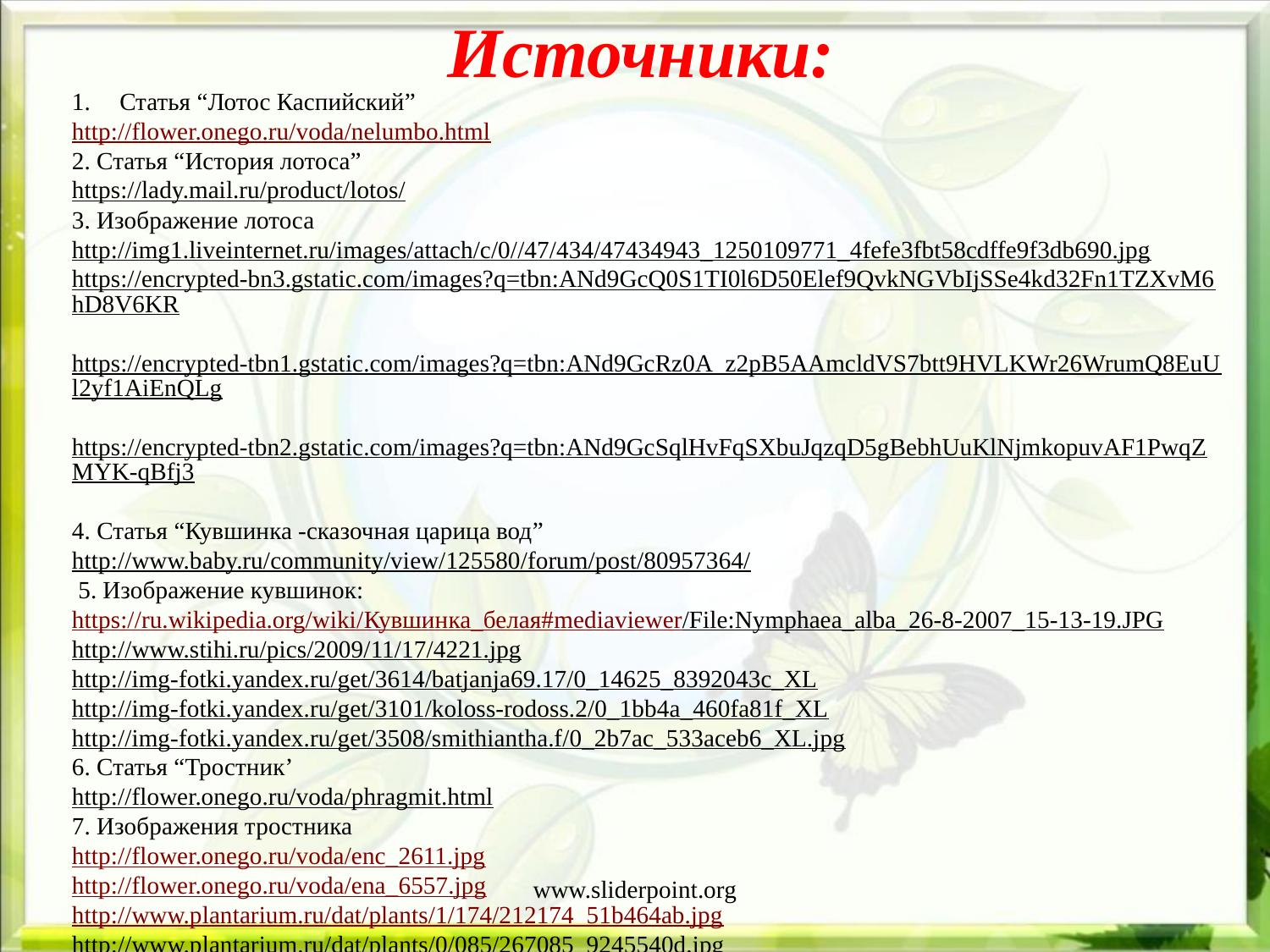

# Источники:
Статья “Лотос Каспийский”
http://flower.onego.ru/voda/nelumbo.html
2. Статья “История лотоса”
https://lady.mail.ru/product/lotos/
3. Изображение лотоса
http://img1.liveinternet.ru/images/attach/c/0//47/434/47434943_1250109771_4fefe3fbt58cdffe9f3db690.jpg
https://encrypted-bn3.gstatic.com/images?q=tbn:ANd9GcQ0S1TI0l6D50Elef9QvkNGVbIjSSe4kd32Fn1TZXvM6hD8V6KR
https://encrypted-tbn1.gstatic.com/images?q=tbn:ANd9GcRz0A_z2pB5AAmcldVS7btt9HVLKWr26WrumQ8EuUl2yf1AiEnQLg
https://encrypted-tbn2.gstatic.com/images?q=tbn:ANd9GcSqlHvFqSXbuJqzqD5gBebhUuKlNjmkopuvAF1PwqZMYK-qBfj3
4. Статья “Кувшинка -сказочная царица вод”
http://www.baby.ru/community/view/125580/forum/post/80957364/
 5. Изображение кувшинок:
https://ru.wikipedia.org/wiki/Кувшинка_белая#mediaviewer/File:Nymphaea_alba_26-8-2007_15-13-19.JPG
http://www.stihi.ru/pics/2009/11/17/4221.jpg
http://img-fotki.yandex.ru/get/3614/batjanja69.17/0_14625_8392043c_XL
http://img-fotki.yandex.ru/get/3101/koloss-rodoss.2/0_1bb4a_460fa81f_XL
http://img-fotki.yandex.ru/get/3508/smithiantha.f/0_2b7ac_533aceb6_XL.jpg
6. Статья “Тростник’
http://flower.onego.ru/voda/phragmit.html
7. Изображения тростника
http://flower.onego.ru/voda/enc_2611.jpg
http://flower.onego.ru/voda/ena_6557.jpg
http://www.plantarium.ru/dat/plants/1/174/212174_51b464ab.jpg
http://www.plantarium.ru/dat/plants/0/085/267085_9245540d.jpg

www.sliderpoint.org